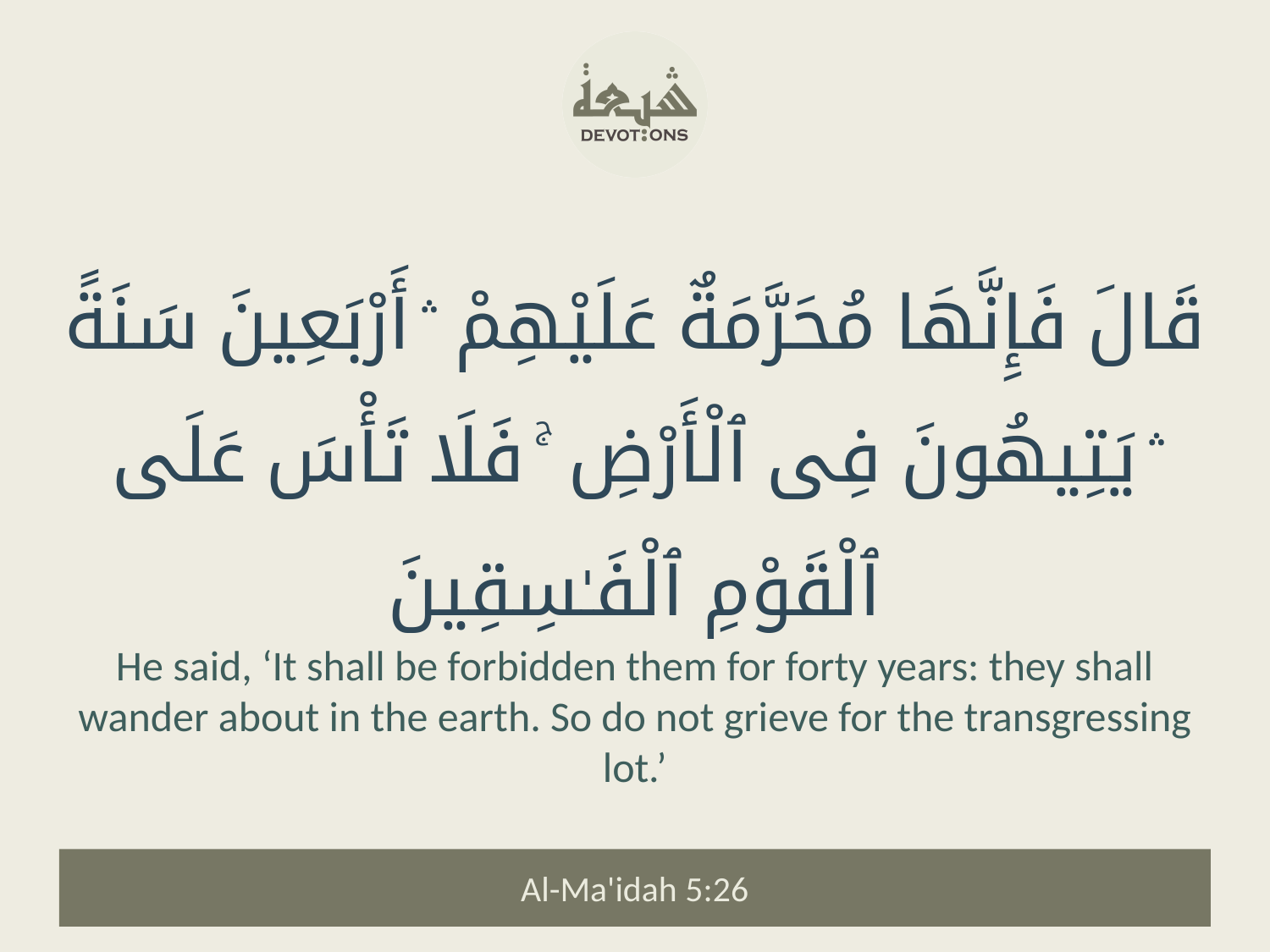

قَالَ فَإِنَّهَا مُحَرَّمَةٌ عَلَيْهِمْ ۛ أَرْبَعِينَ سَنَةً ۛ يَتِيهُونَ فِى ٱلْأَرْضِ ۚ فَلَا تَأْسَ عَلَى ٱلْقَوْمِ ٱلْفَـٰسِقِينَ
He said, ‘It shall be forbidden them for forty years: they shall wander about in the earth. So do not grieve for the transgressing lot.’
Al-Ma'idah 5:26